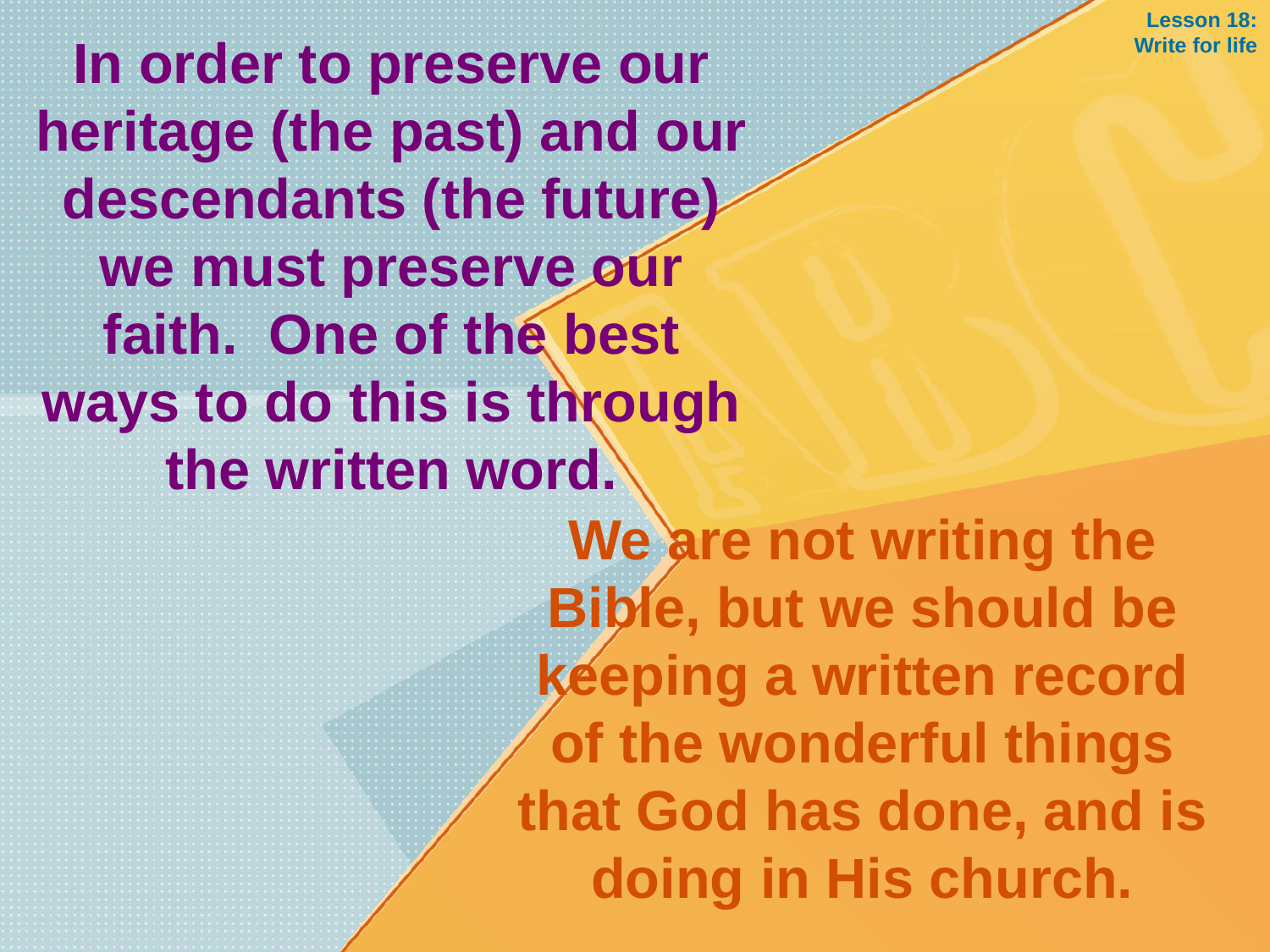

Lesson 18: Write for life
In order to preserve our heritage (the past) and our descendants (the future) we must preserve our faith.  One of the best ways to do this is through the written word.
We are not writing the Bible, but we should be keeping a written record of the wonderful things that God has done, and is doing in His church.